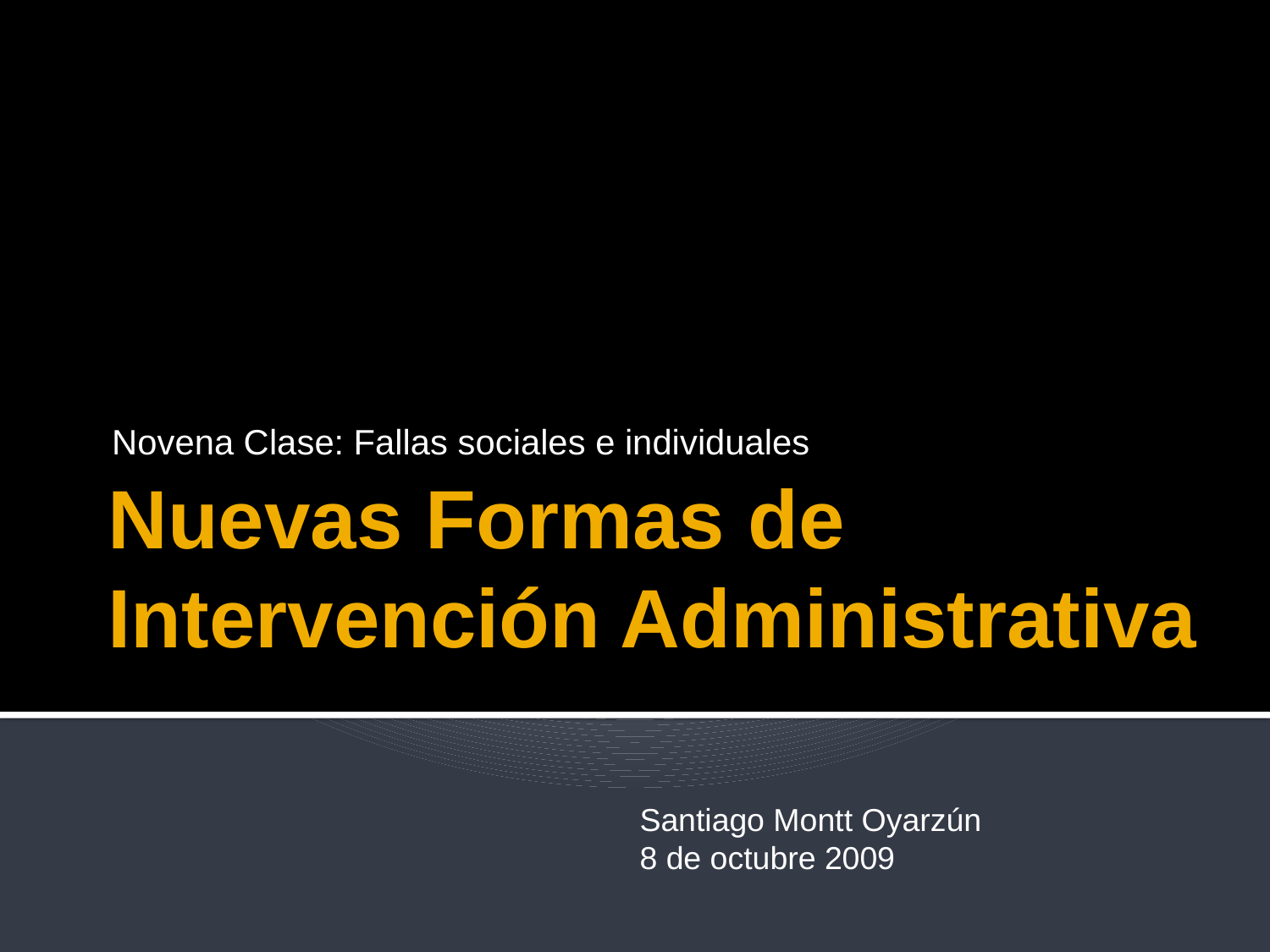

Novena Clase: Fallas sociales e individuales
# Nuevas Formas de Intervención Administrativa
Santiago Montt Oyarzún
8 de octubre 2009